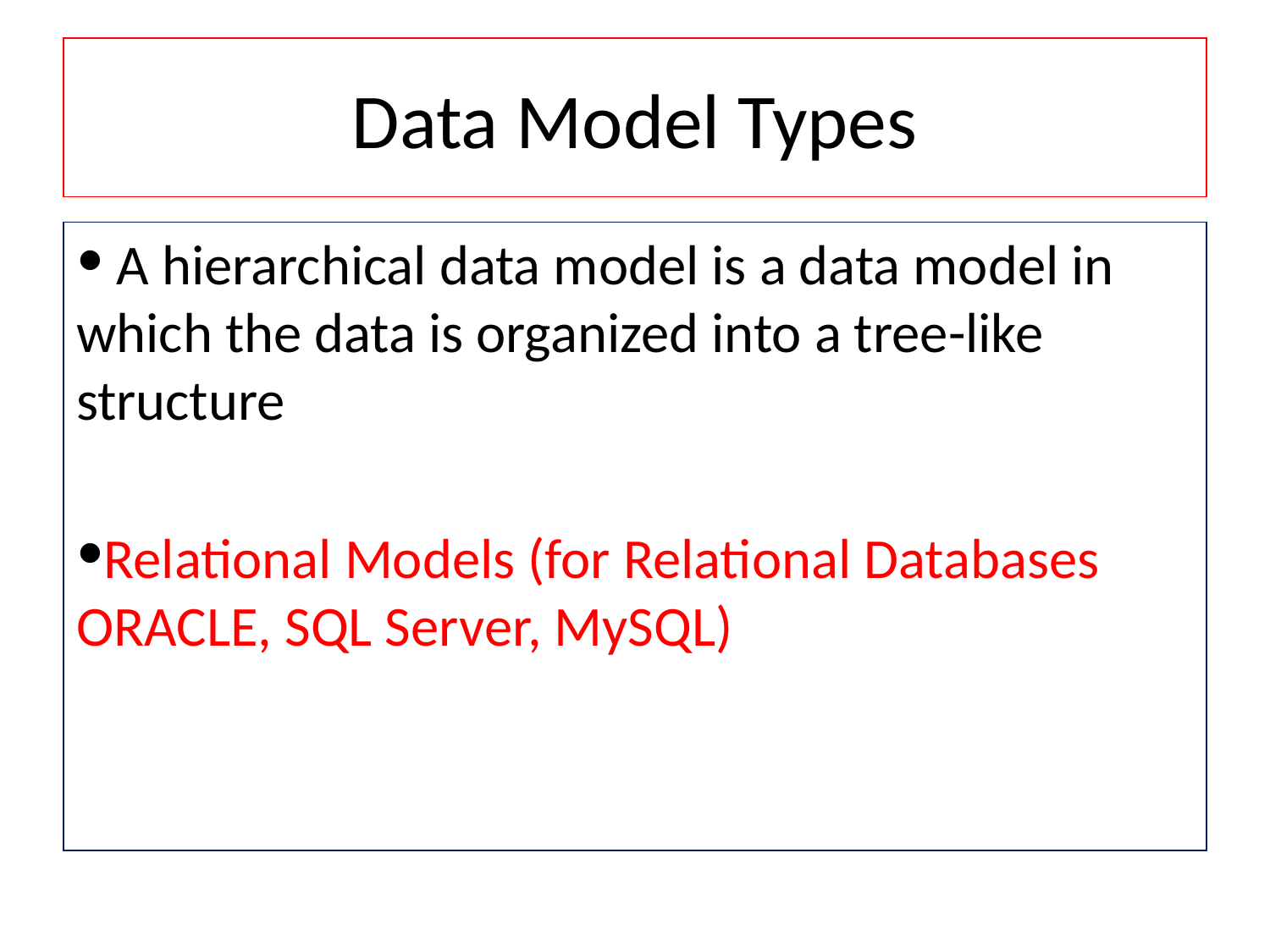

# Data Model Types
 A hierarchical data model is a data model in which the data is organized into a tree-like structure

Relational Models (for Relational Databases ORACLE, SQL Server, MySQL)